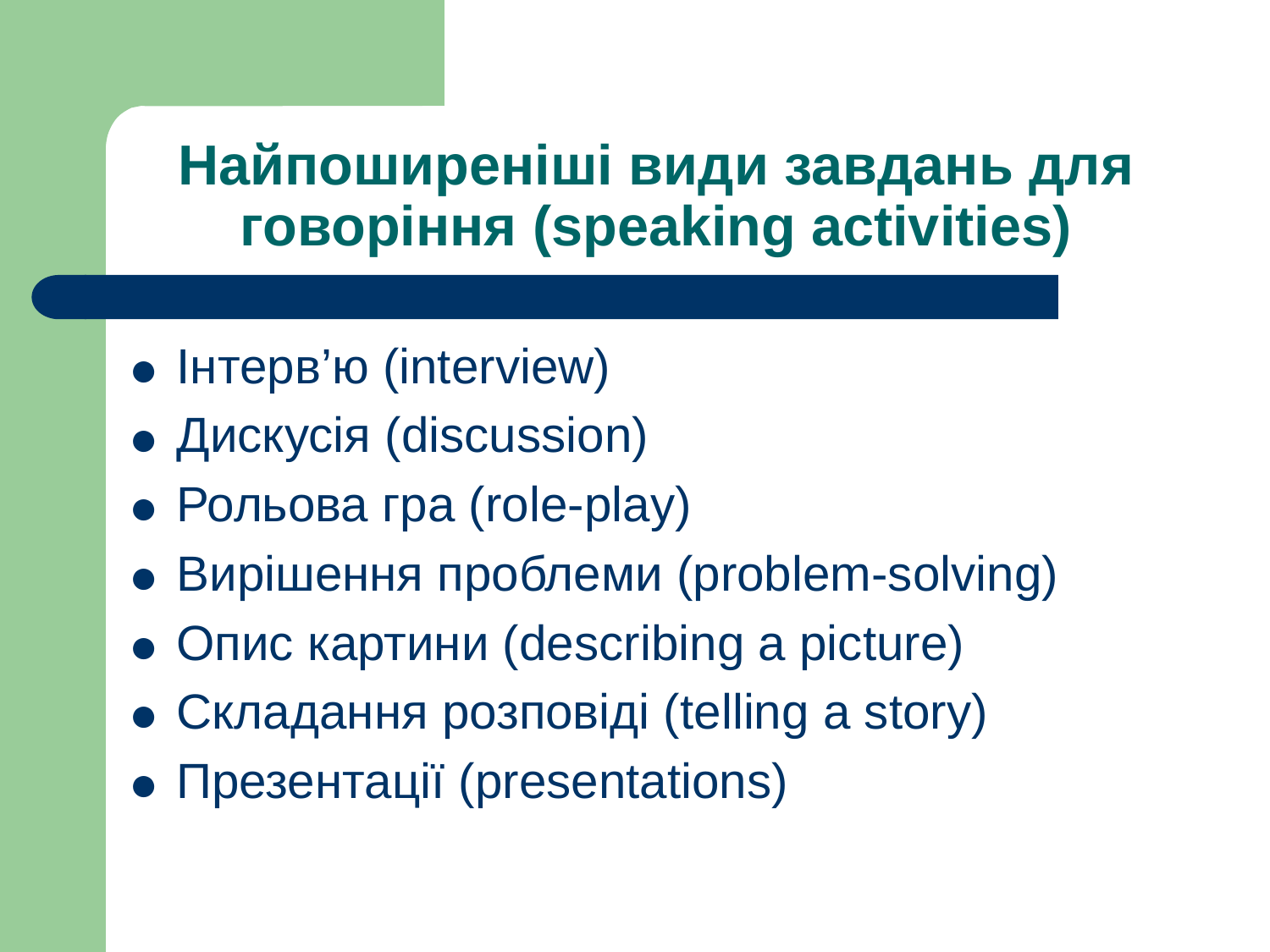

# Найпоширеніші види завдань для говоріння (speaking activities)
Інтерв’ю (interview)
Дискусія (discussion)
Рольова гра (role-play)
Вирішення проблеми (problem-solving)
Опис картини (describing a picture)
Складання розповіді (telling a story)
Презентації (presentations)